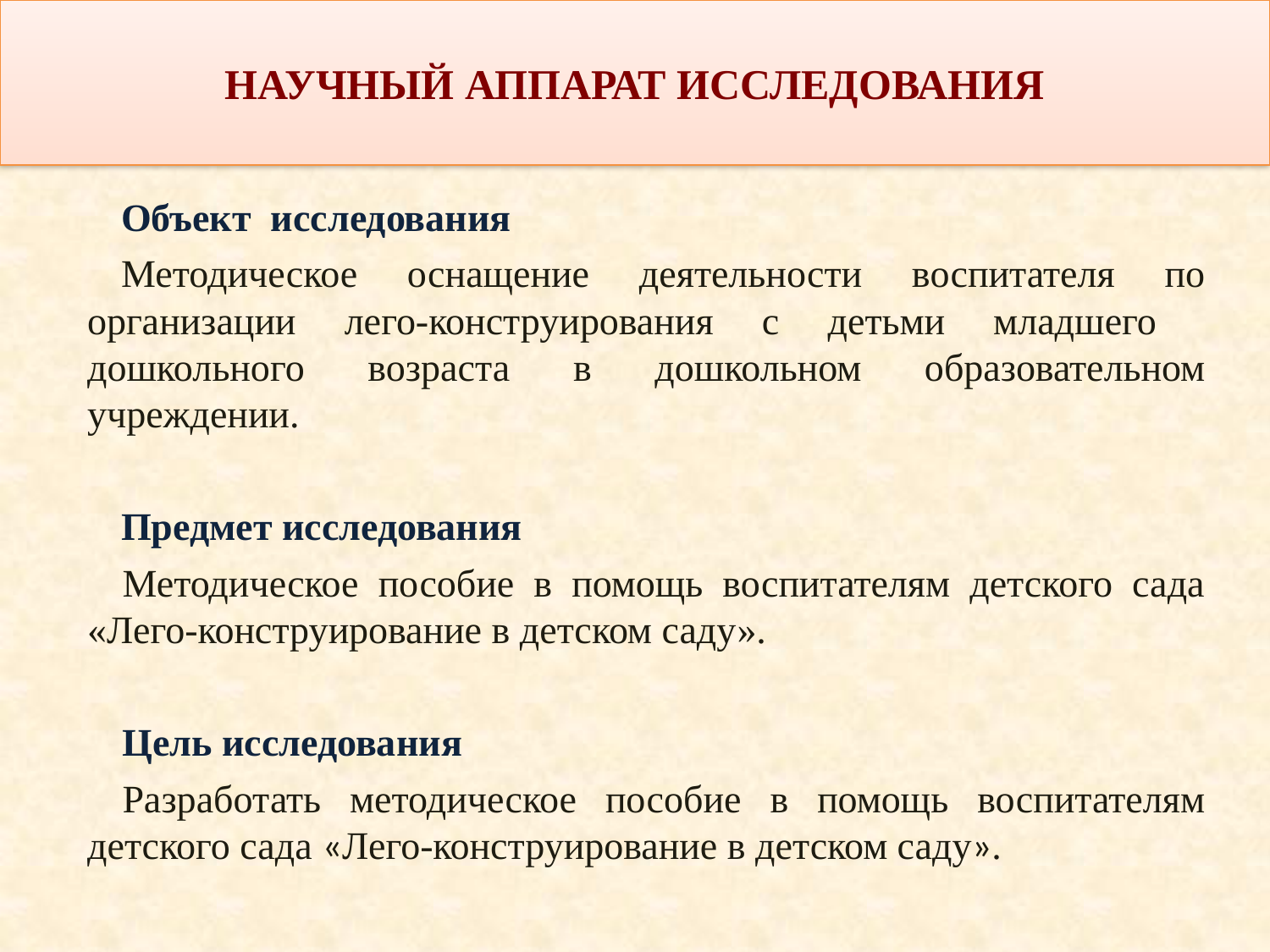

НАУЧНЫЙ АППАРАТ ИССЛЕДОВАНИЯ

Объект  исследования
Методическое оснащение деятельности воспитателя по организации лего-конструирования с детьми младшего  дошкольного возраста в дошкольном образовательном учреждении.

Предмет исследования
	Методическое пособие в помощь воспитателям детского сада «Лего-конструирование в детском саду».

	Цель исследования
	Разработать методическое пособие в помощь воспитателям детского сада «Лего-конструирование в детском саду».